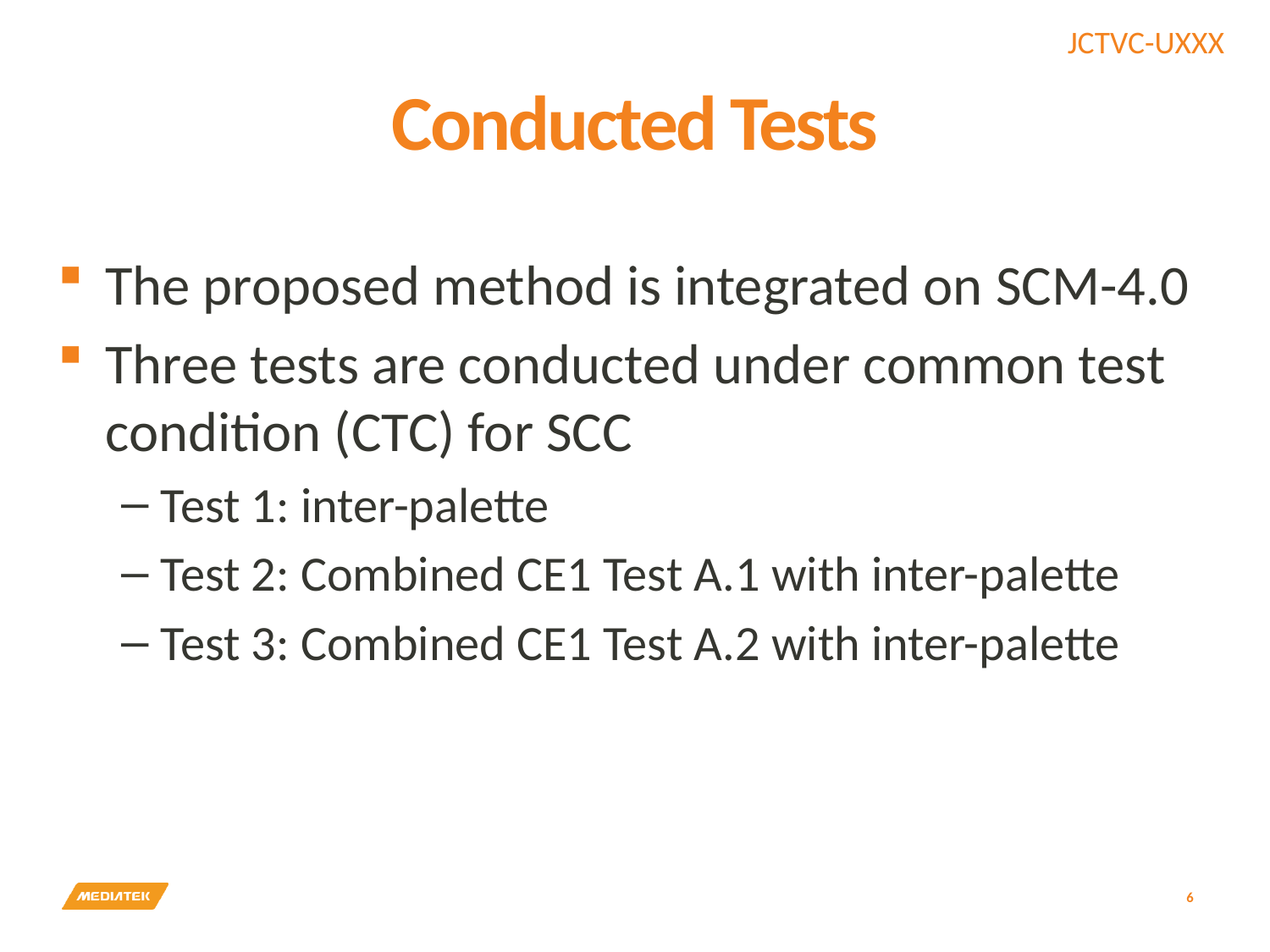

# Conducted Tests
The proposed method is integrated on SCM-4.0
Three tests are conducted under common test condition (CTC) for SCC
Test 1: inter-palette
Test 2: Combined CE1 Test A.1 with inter-palette
Test 3: Combined CE1 Test A.2 with inter-palette
6